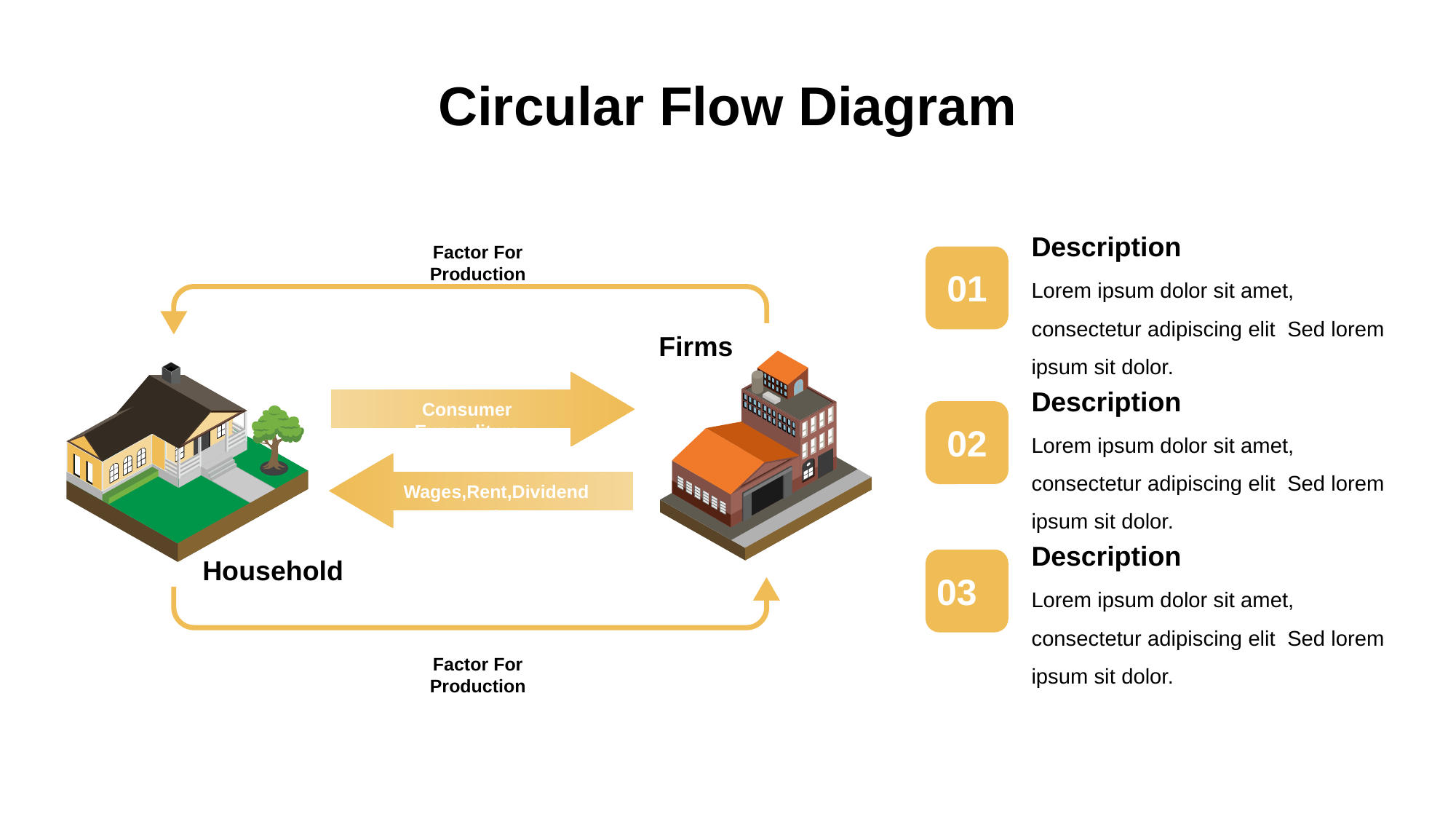

# Circular Flow Diagram
Description
Factor For Production

Lorem ipsum dolor sit amet, consectetur adipiscing elit  Sed lorem ipsum sit dolor.
01

Firms

Description
Consumer Expenditure

Lorem ipsum dolor sit amet, consectetur adipiscing elit  Sed lorem ipsum sit dolor.
02

Wages,Rent,Dividends
Description
Household

03
Lorem ipsum dolor sit amet, consectetur adipiscing elit  Sed lorem ipsum sit dolor.

Factor For Production